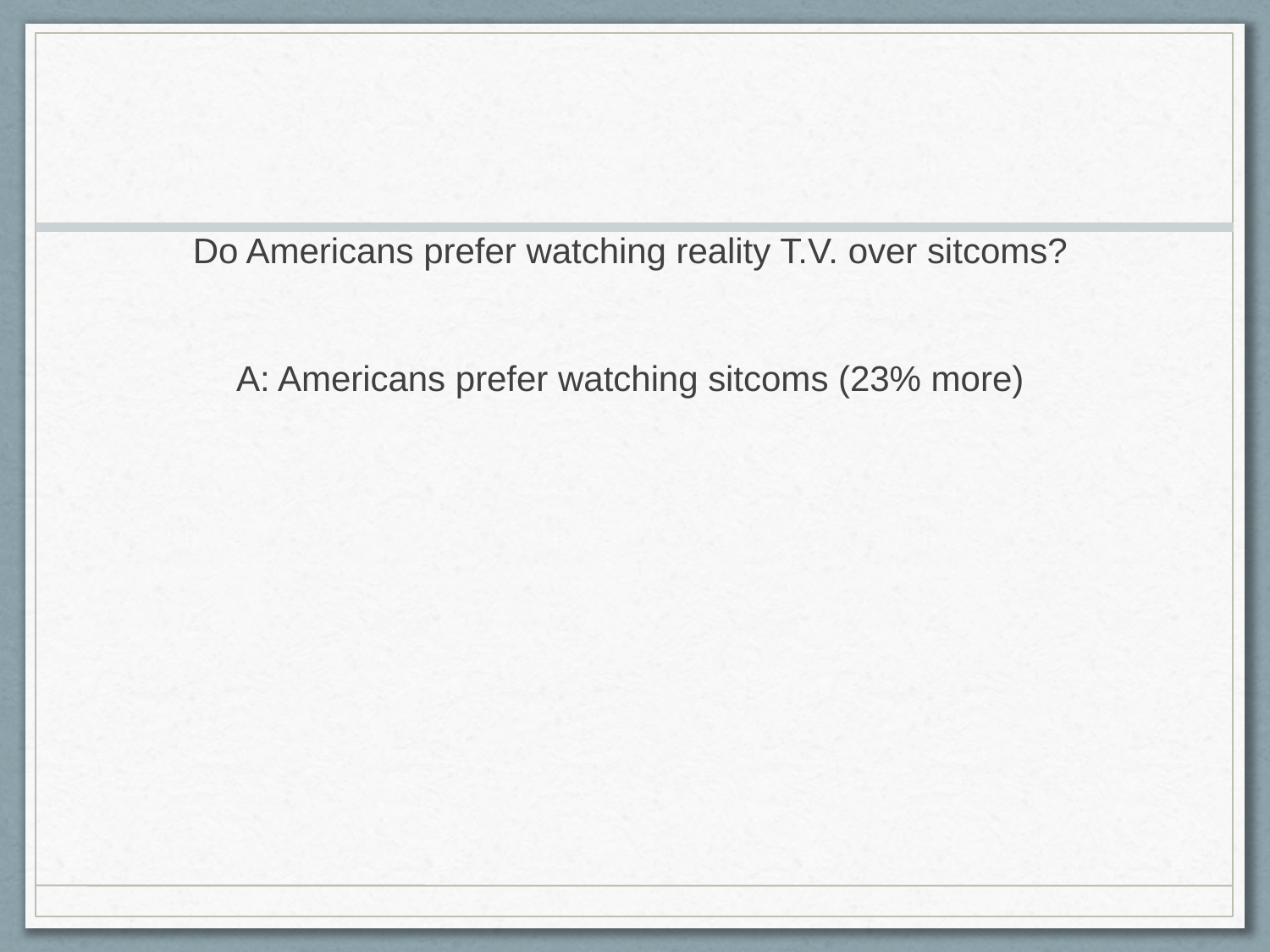

# Do Americans prefer watching reality T.V. over sitcoms? A: Americans prefer watching sitcoms (23% more)